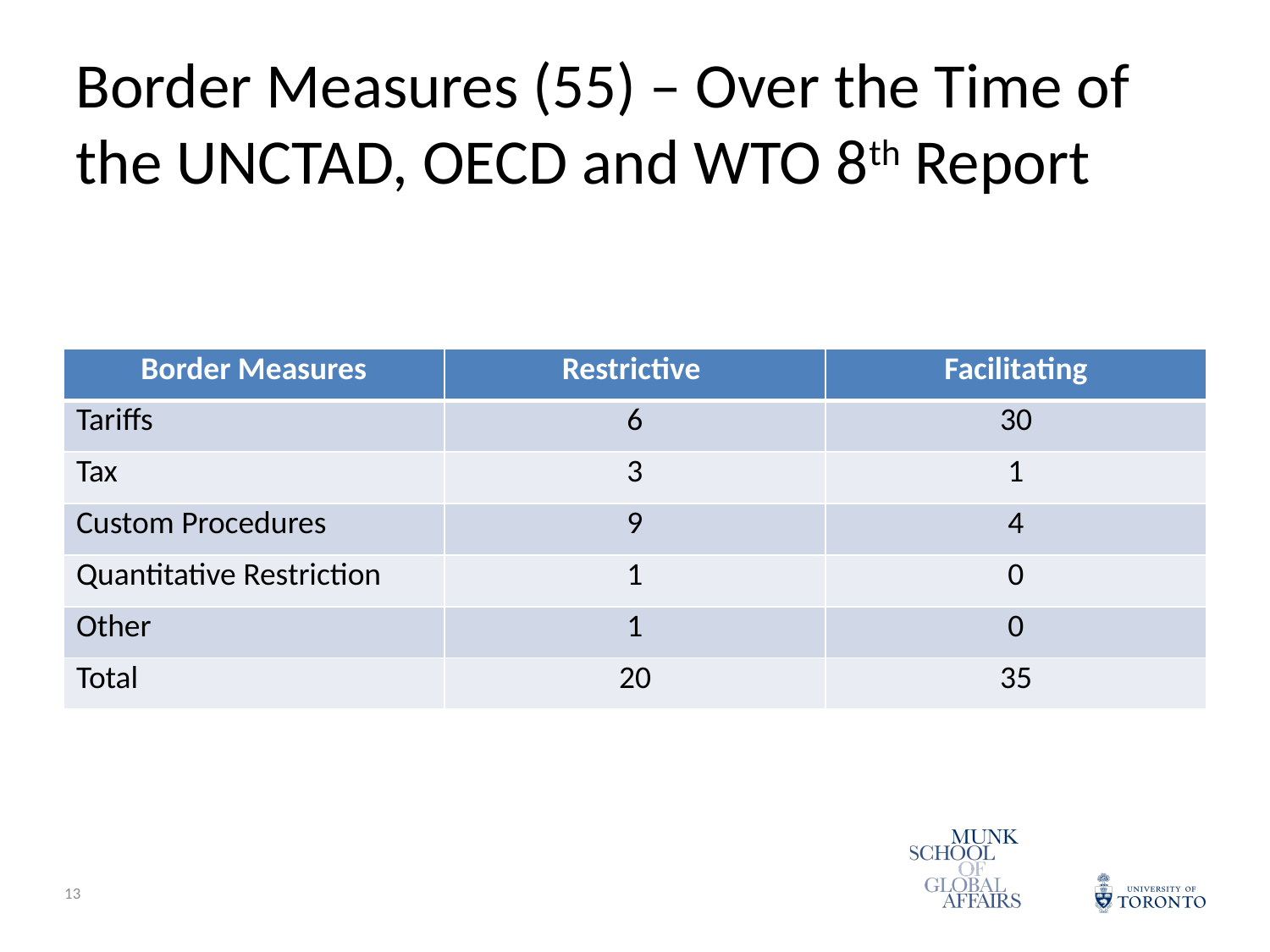

# Border Measures (55) – Over the Time of the UNCTAD, OECD and WTO 8th Report
| Border Measures | Restrictive | Facilitating |
| --- | --- | --- |
| Tariffs | 6 | 30 |
| Tax | 3 | 1 |
| Custom Procedures | 9 | 4 |
| Quantitative Restriction | 1 | 0 |
| Other | 1 | 0 |
| Total | 20 | 35 |
13